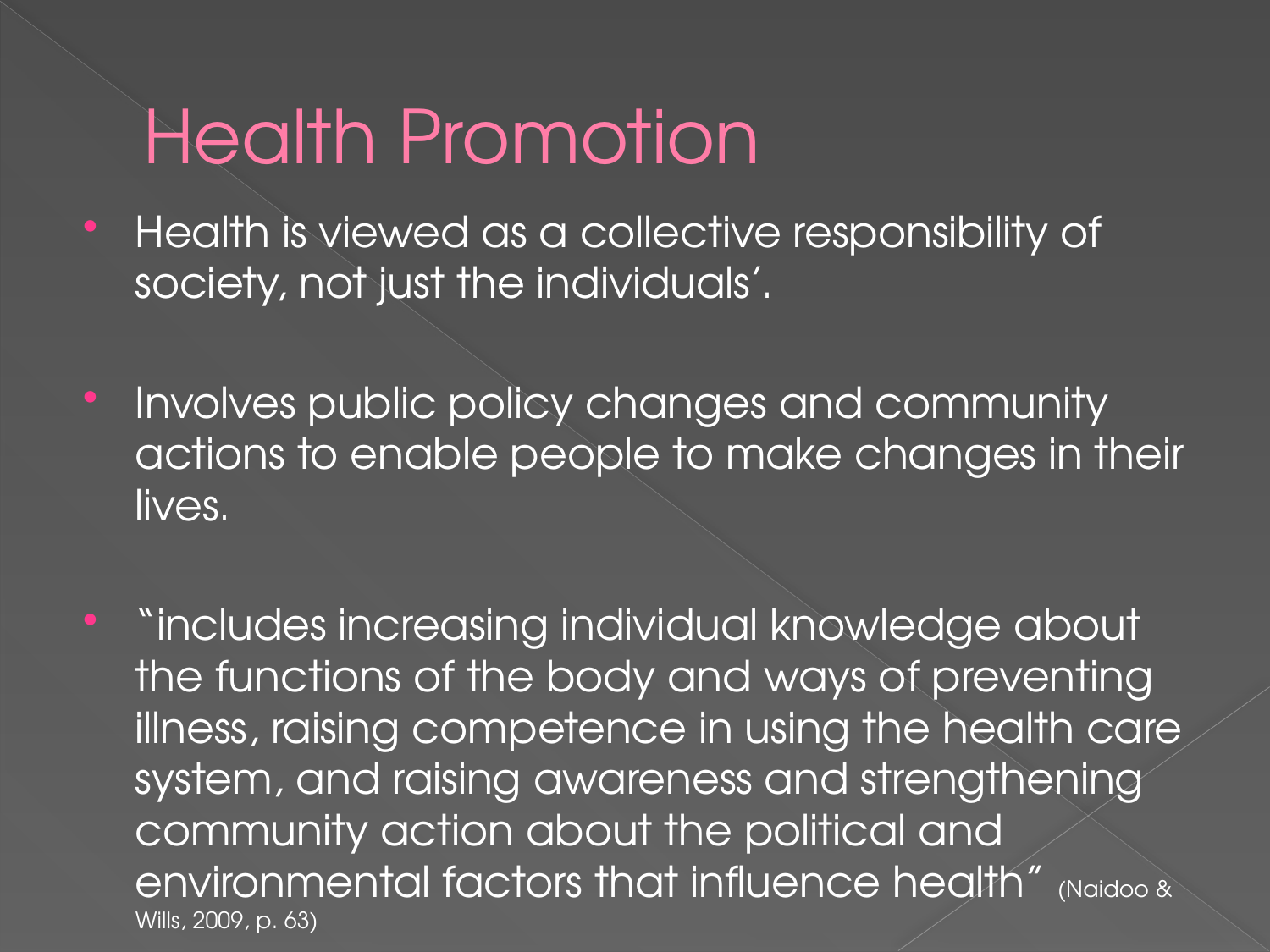

# Health Promotion
Health is viewed as a collective responsibility of society, not just the individuals’.

Involves public policy changes and community actions to enable people to make changes in their lives.

“includes increasing individual knowledge about the functions of the body and ways of preventing illness, raising competence in using the health care system, and raising awareness and strengthening community action about the political and environmental factors that influence health” (Naidoo & Wills, 2009, p. 63)